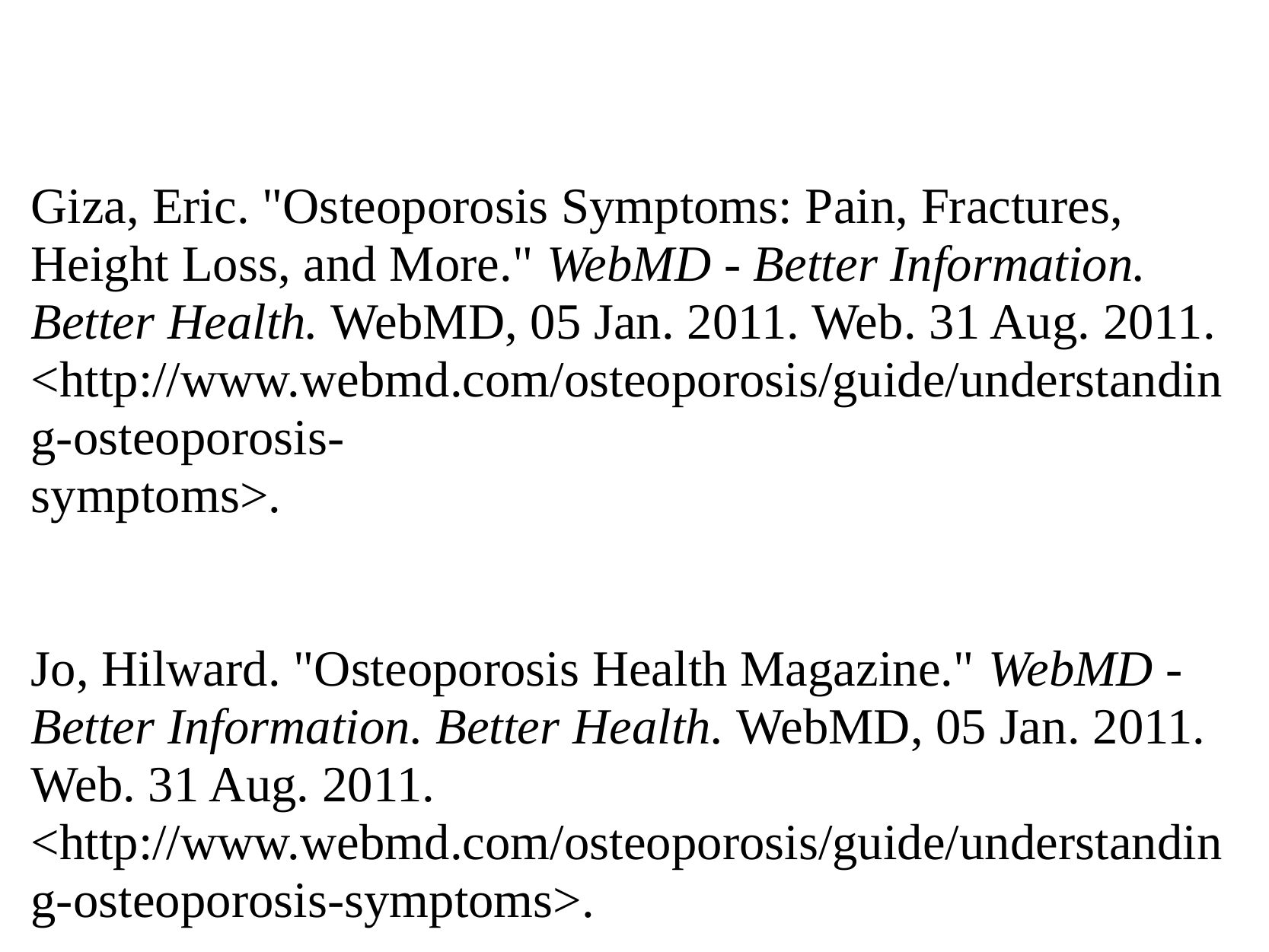

#
Giza, Eric. "Osteoporosis Symptoms: Pain, Fractures, Height Loss, and More." WebMD - Better Information. Better Health. WebMD, 05 Jan. 2011. Web. 31 Aug. 2011. <http://www.webmd.com/osteoporosis/guide/understanding-osteoporosis-symptoms>.

Jo, Hilward. "Osteoporosis Health Magazine." WebMD - Better Information. Better Health. WebMD, 05 Jan. 2011. Web. 31 Aug. 2011. <http://www.webmd.com/osteoporosis/guide/understanding-osteoporosis-symptoms>.